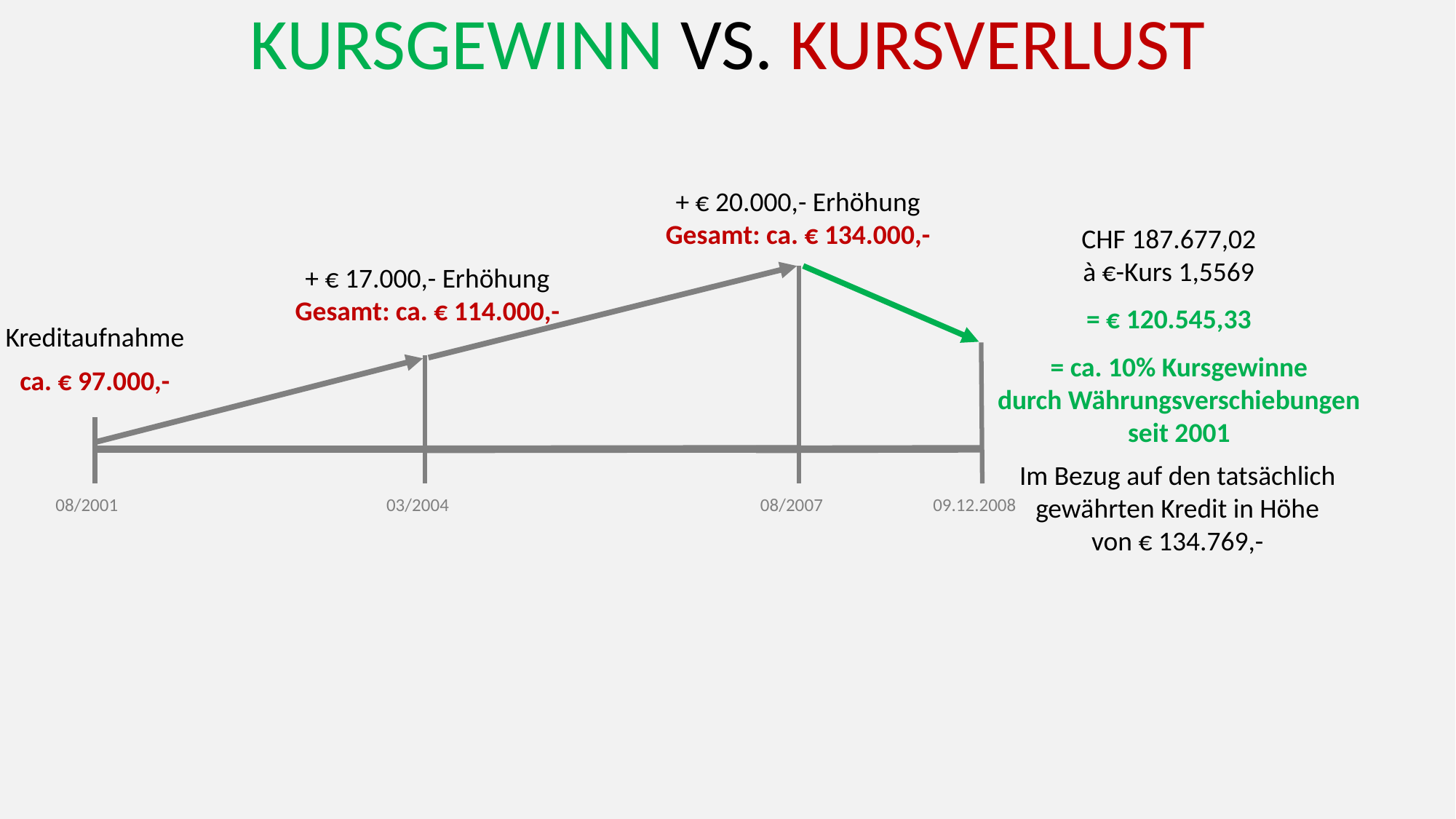

# KURSGEWINN VS. KURSVERLUST
+ € 20.000,- Erhöhung
Gesamt: ca. € 134.000,-

CHF 187.677,02
à €-Kurs 1,5569

= € 120.545,33
+ € 17.000,- Erhöhung
Gesamt: ca. € 114.000,-
08/2007
Kreditaufnahme
ca. € 97.000,-
09.12.2008
= ca. 10% Kursgewinne
durch Währungsverschiebungen seit 2001

03/2004
08/2001
Im Bezug auf den tatsächlich gewährten Kredit in Höhe von € 134.769,-